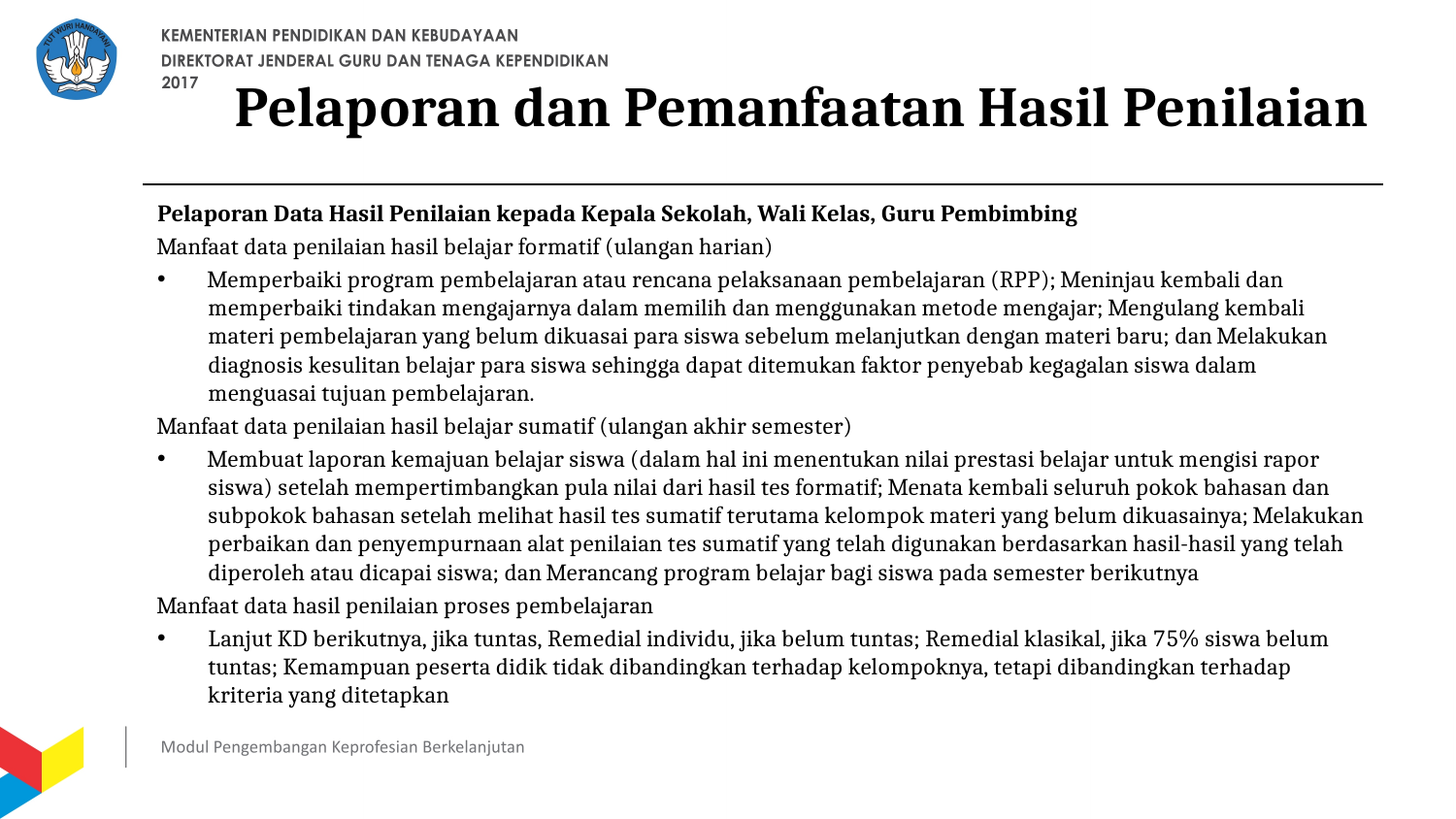

# Pelaporan dan Pemanfaatan Hasil Penilaian
Pelaporan Data Hasil Penilaian kepada Kepala Sekolah, Wali Kelas, Guru Pembimbing
Manfaat data penilaian hasil belajar formatif (ulangan harian)
Memperbaiki program pembelajaran atau rencana pelaksanaan pembelajaran (RPP); Meninjau kembali dan memperbaiki tindakan mengajarnya dalam memilih dan menggunakan metode mengajar; Mengulang kembali materi pembelajaran yang belum dikuasai para siswa sebelum melanjutkan dengan materi baru; dan Melakukan diagnosis kesulitan belajar para siswa sehingga dapat ditemukan faktor penyebab kegagalan siswa dalam menguasai tujuan pembelajaran.
Manfaat data penilaian hasil belajar sumatif (ulangan akhir semester)
Membuat laporan kemajuan belajar siswa (dalam hal ini menentukan nilai prestasi belajar untuk mengisi rapor siswa) setelah mempertimbangkan pula nilai dari hasil tes formatif; Menata kembali seluruh pokok bahasan dan subpokok bahasan setelah melihat hasil tes sumatif terutama kelompok materi yang belum dikuasainya; Melakukan perbaikan dan penyempurnaan alat penilaian tes sumatif yang telah digunakan berdasarkan hasil-hasil yang telah diperoleh atau dicapai siswa; dan Merancang program belajar bagi siswa pada semester berikutnya
Manfaat data hasil penilaian proses pembelajaran
Lanjut KD berikutnya, jika tuntas, Remedial individu, jika belum tuntas; Remedial klasikal, jika 75% siswa belum tuntas; Kemampuan peserta didik tidak dibandingkan terhadap kelompoknya, tetapi dibandingkan terhadap kriteria yang ditetapkan